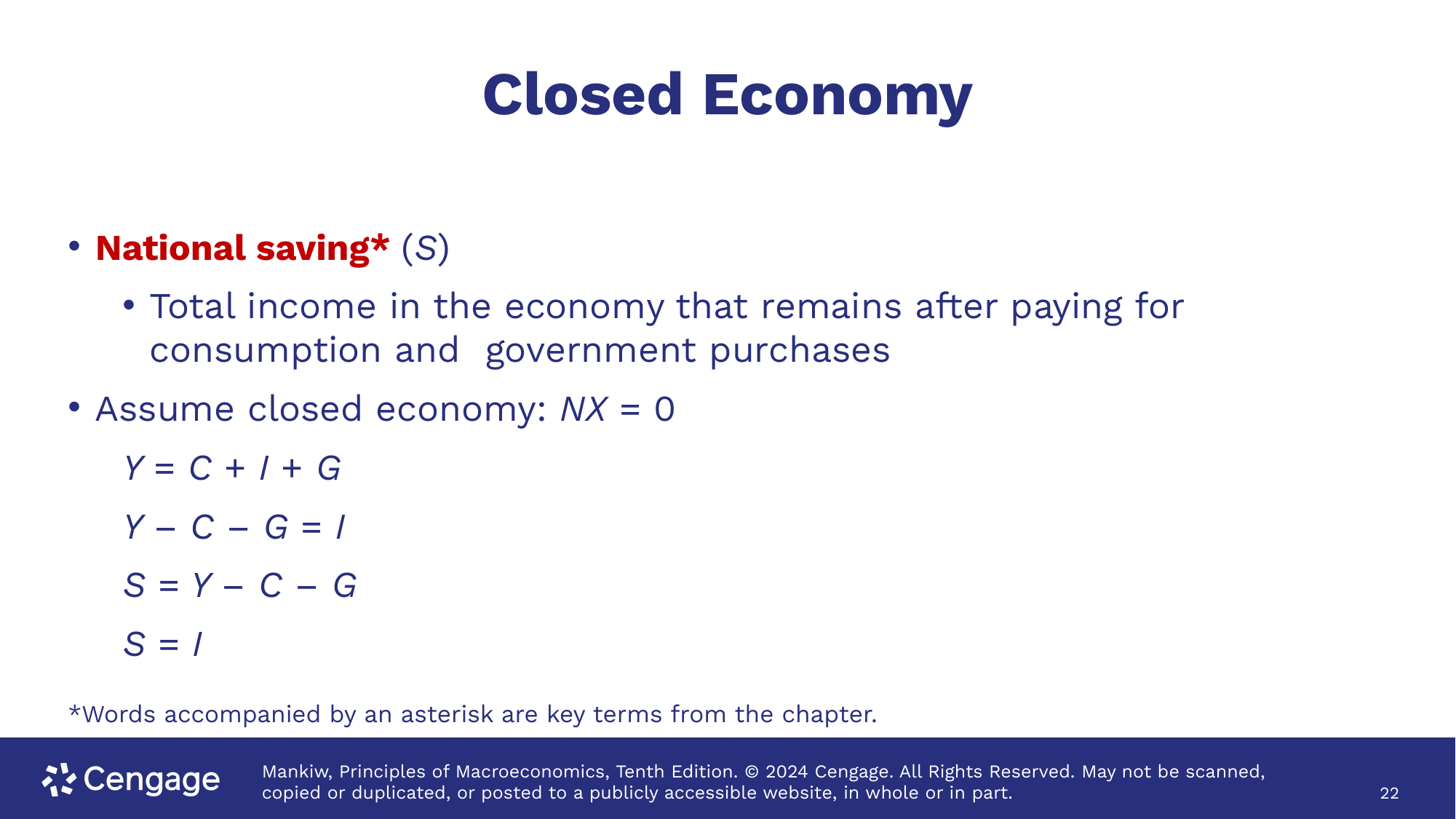

# Closed Economy
National saving* (S)
Total income in the economy that remains after paying for consumption and  government purchases
Assume closed economy: NX = 0
Y = C + I + G
Y – C – G = I
S = Y – C – G
S = I
*Words accompanied by an asterisk are key terms from the chapter.